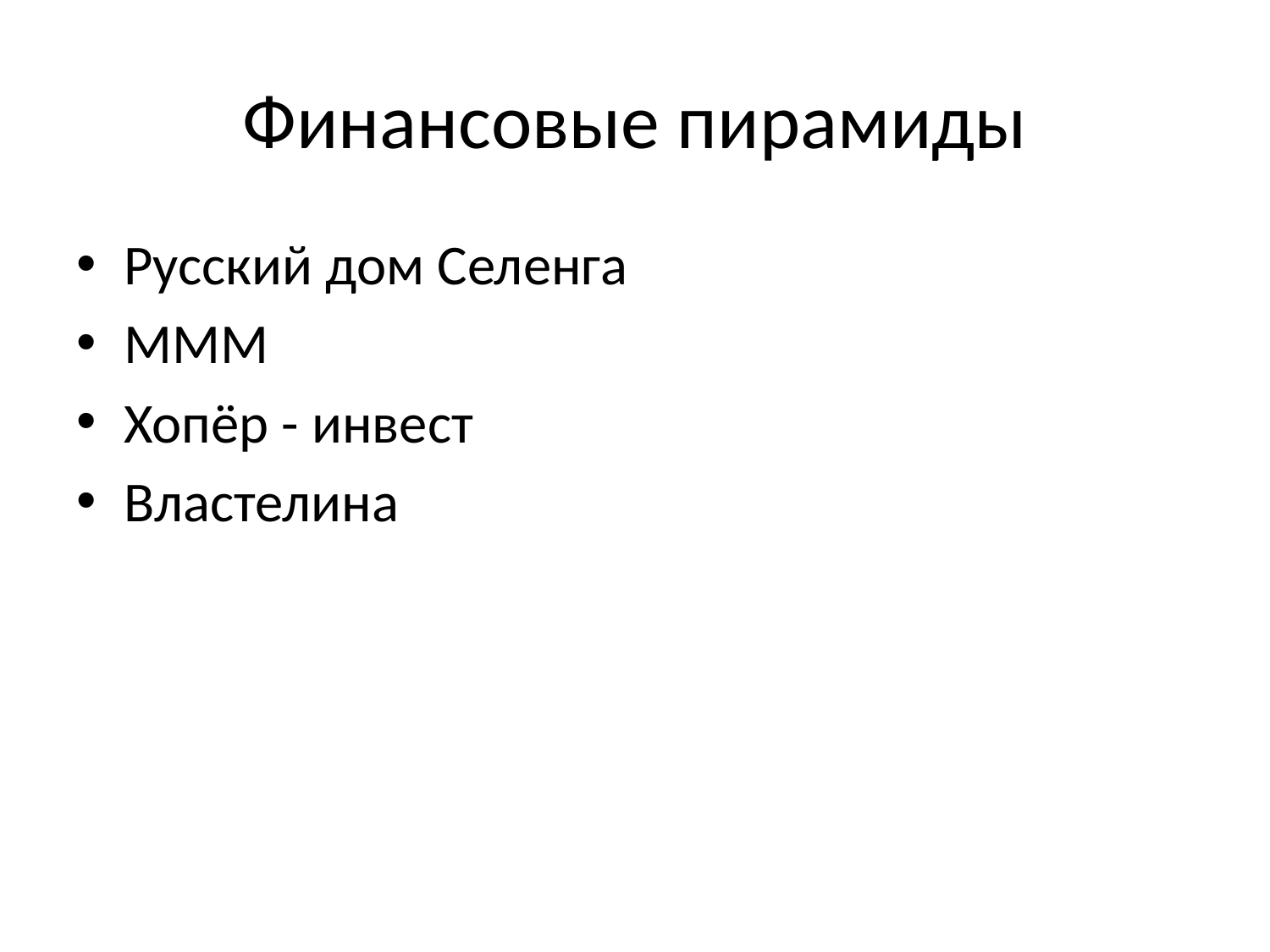

# Финансовые пирамиды
Русский дом Селенга
МММ
Хопёр - инвест
Властелина